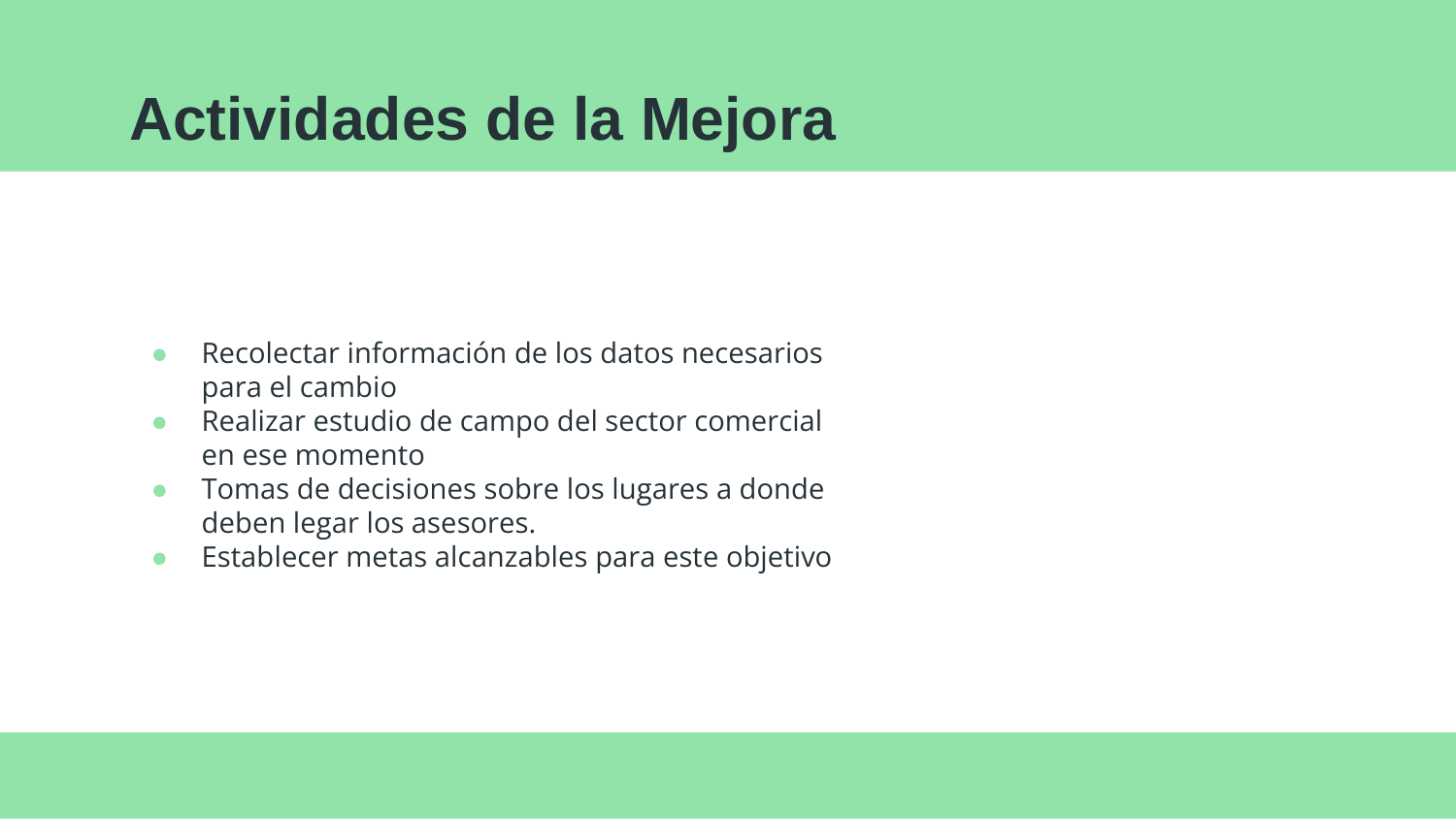

# Actividades de la Mejora
Recolectar información de los datos necesarios para el cambio
Realizar estudio de campo del sector comercial en ese momento
Tomas de decisiones sobre los lugares a donde deben legar los asesores.
Establecer metas alcanzables para este objetivo